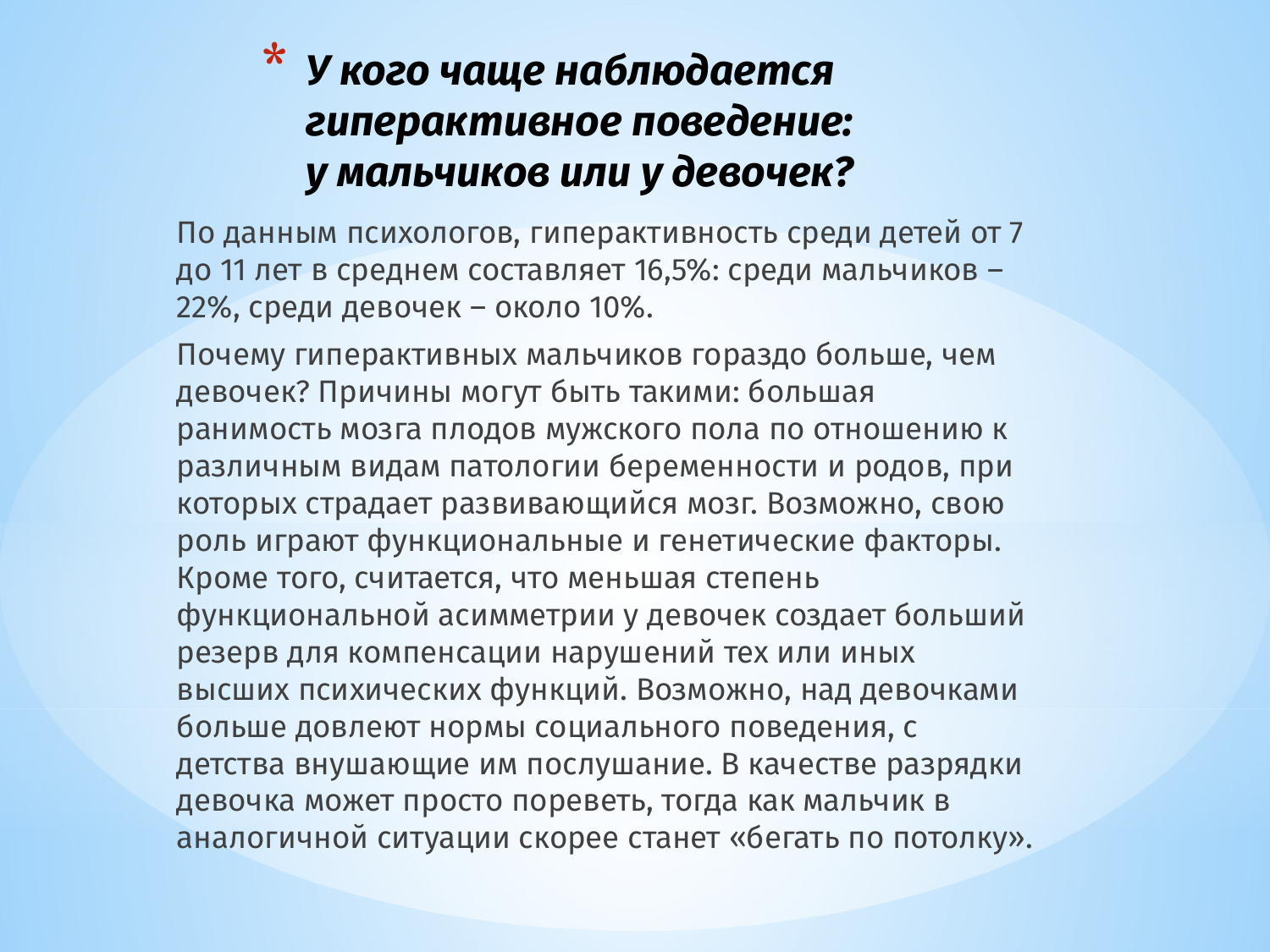

# У кого чаще наблюдается гиперактивное поведение: у мальчиков или у девочек?
По данным психологов, гиперактивность среди детей от 7 до 11 лет в среднем составляет 16,5%: среди мальчиков – 22%, среди девочек – около 10%.
Почему гиперактивных мальчиков гораздо больше, чем девочек? Причины могут быть такими: большая ранимость мозга плодов мужского пола по отношению к различным видам патологии беременности и родов, при которых страдает развивающийся мозг. Возможно, свою роль играют функциональные и генетические факторы. Кроме того, считается, что меньшая степень функциональной асимметрии у девочек создает больший резерв для компенсации нарушений тех или иных высших психических функций. Возможно, над девочками больше довлеют нормы социального поведения, с детства внушающие им послушание. В качестве разрядки девочка может просто пореветь, тогда как мальчик в аналогичной ситуации скорее станет «бегать по потолку».